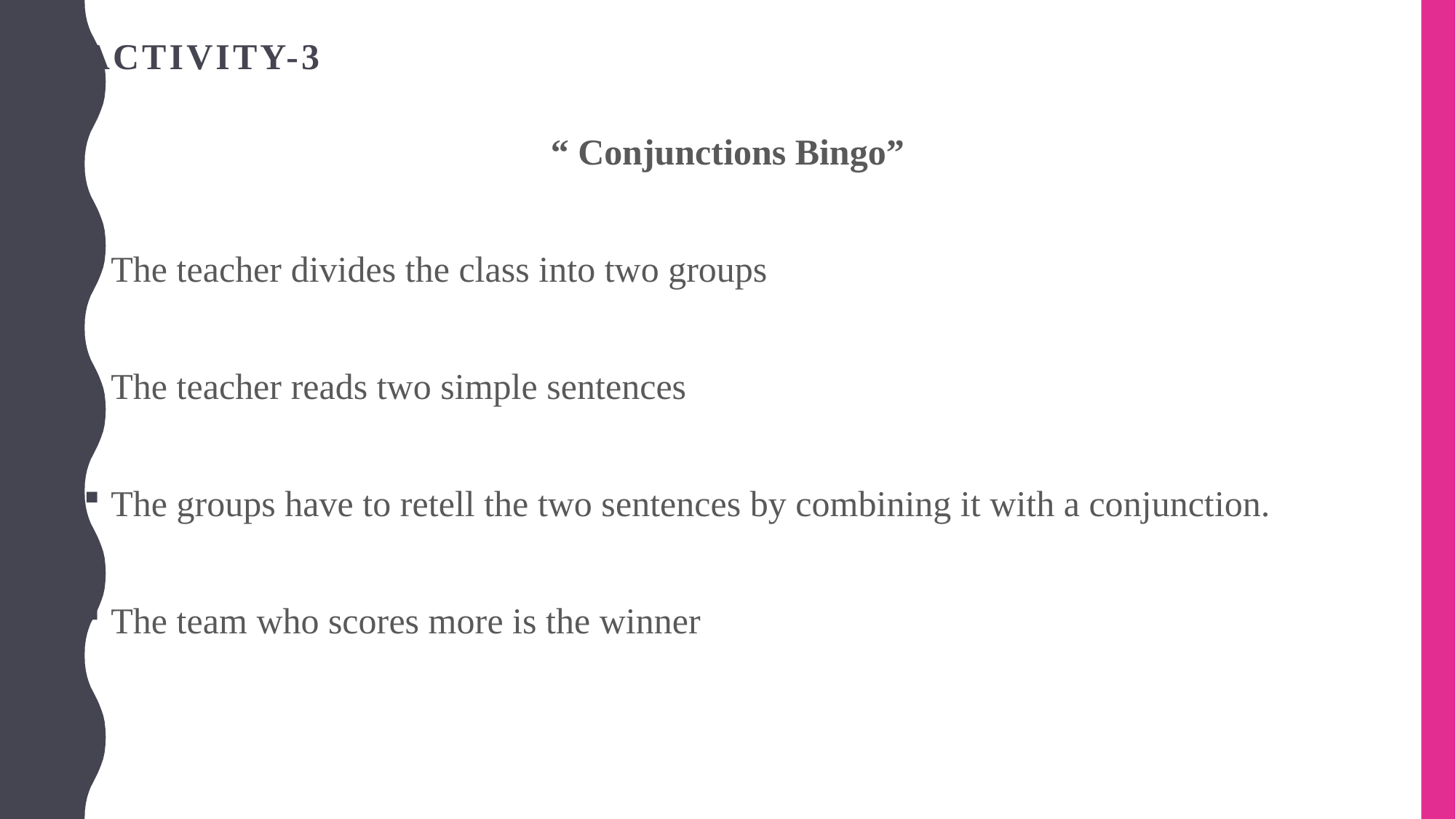

# Activity-3
“ Conjunctions Bingo”

The teacher divides the class into two groups

The teacher reads two simple sentences

The groups have to retell the two sentences by combining it with a conjunction.

The team who scores more is the winner